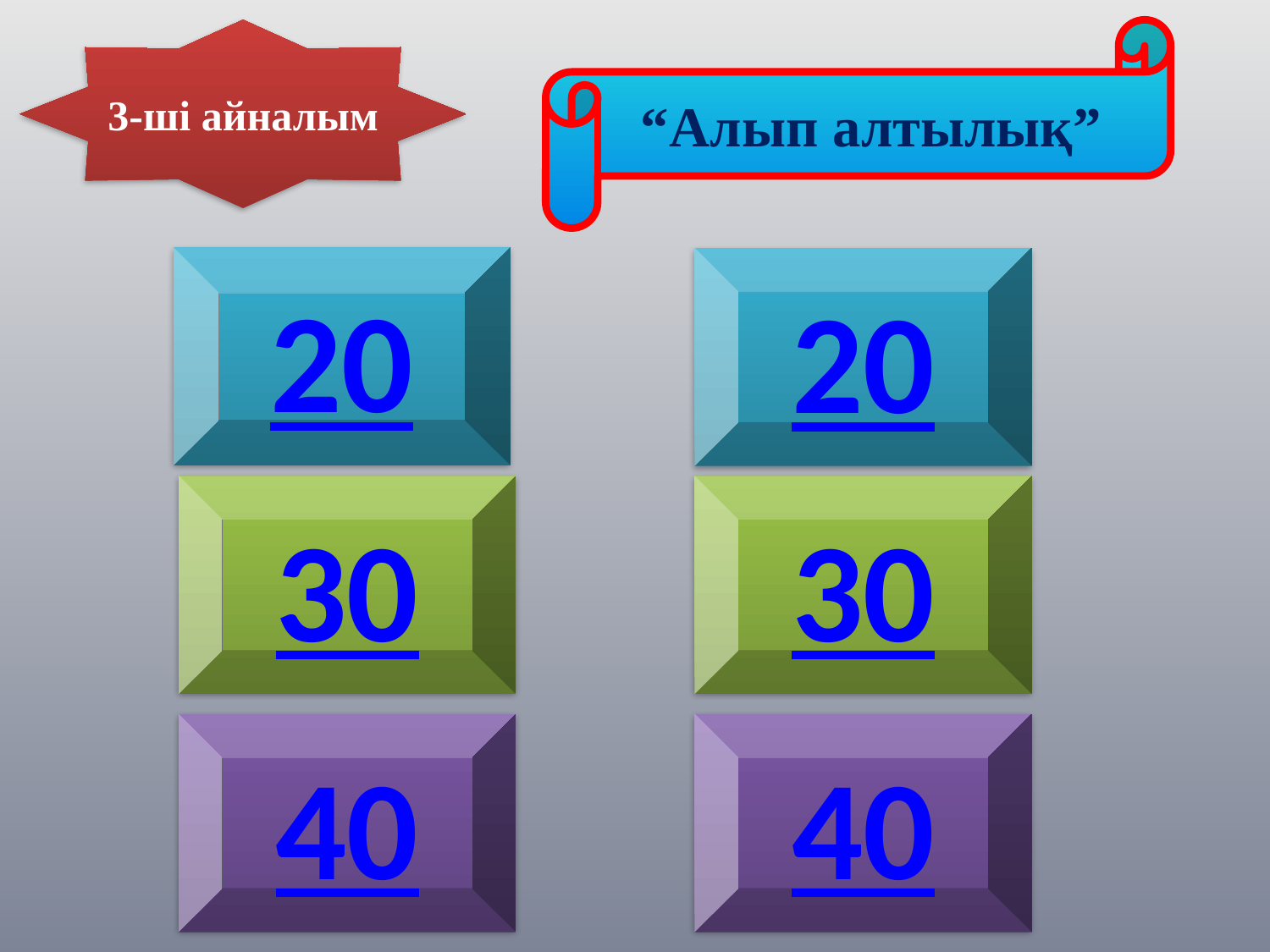

3-ші айналым
“Алып алтылық”
20
20
30
30
40
40